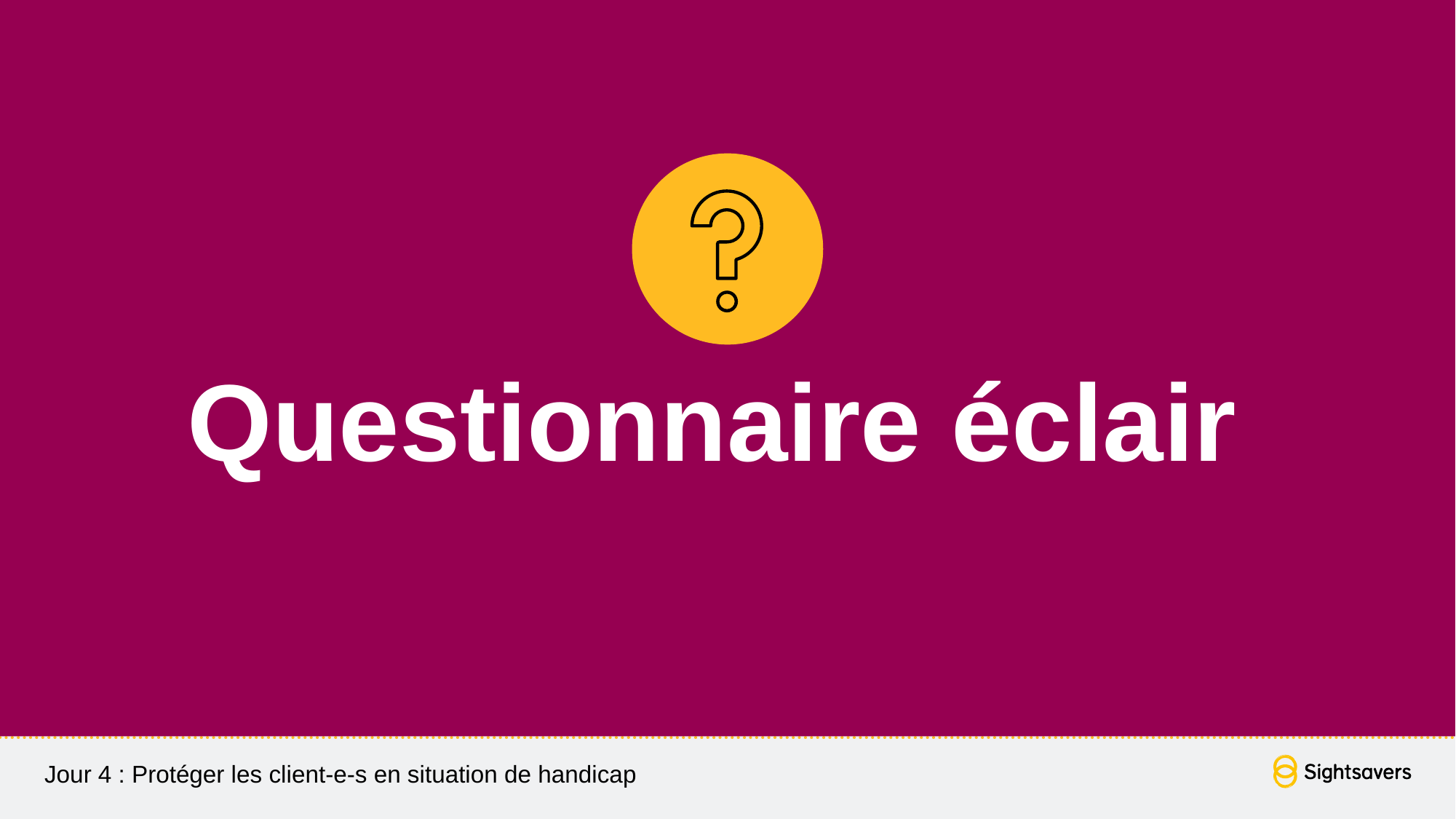

Questionnaire éclair
Jour 4 : Protéger les client-e-s en situation de handicap